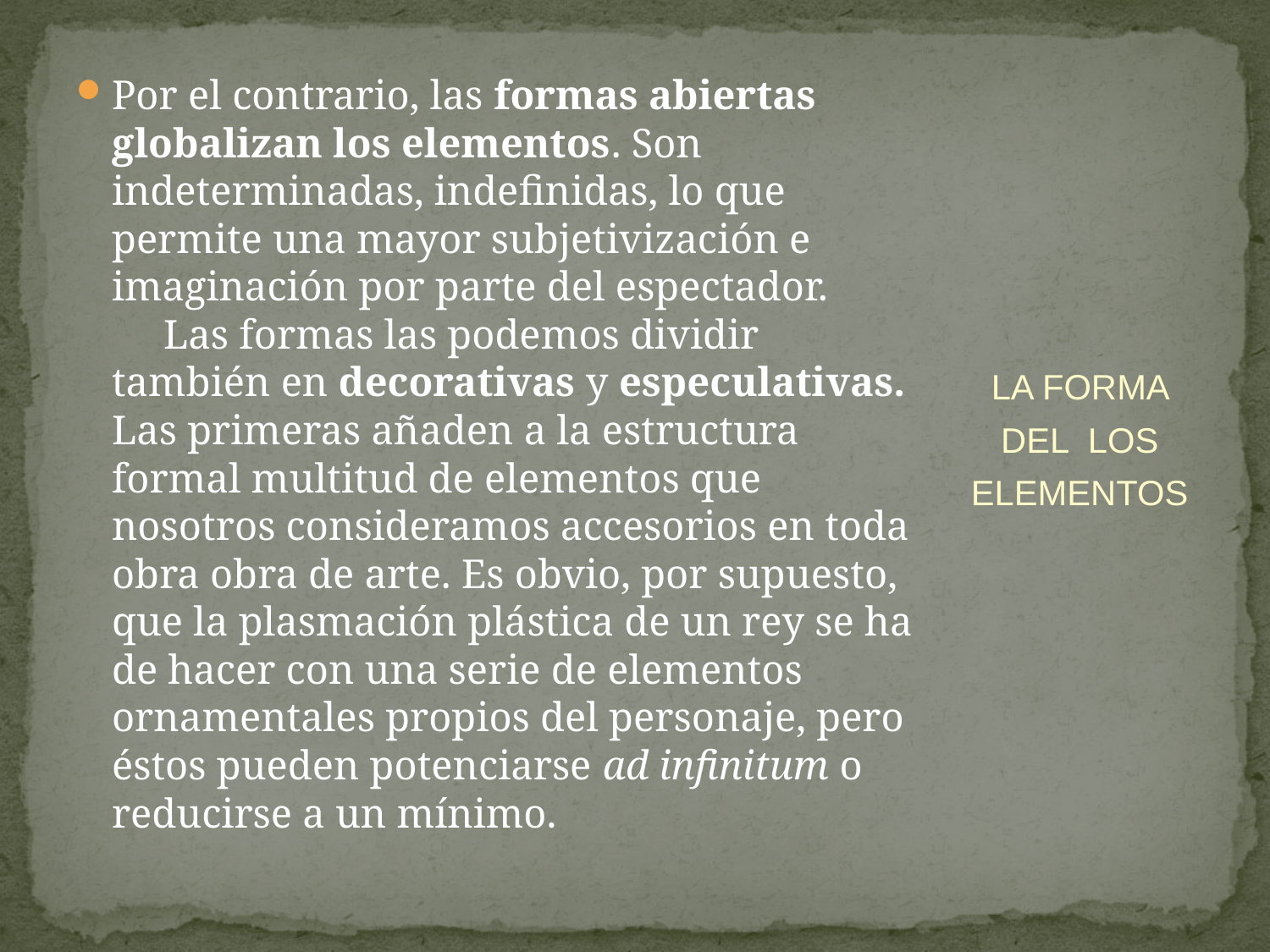

Por el contrario, las formas abiertas globalizan los elementos. Son indeterminadas, indefinidas, lo que permite una mayor subjetivización e imaginación por parte del espectador.
     Las formas las podemos dividir también en decorativas y especulativas. Las primeras añaden a la estructura formal multitud de elementos que nosotros consideramos accesorios en toda obra obra de arte. Es obvio, por supuesto, que la plasmación plástica de un rey se ha de hacer con una serie de elementos ornamentales propios del personaje, pero éstos pueden potenciarse ad infinitum o reducirse a un mínimo.

LA FORMA DEL  LOS ELEMENTOS